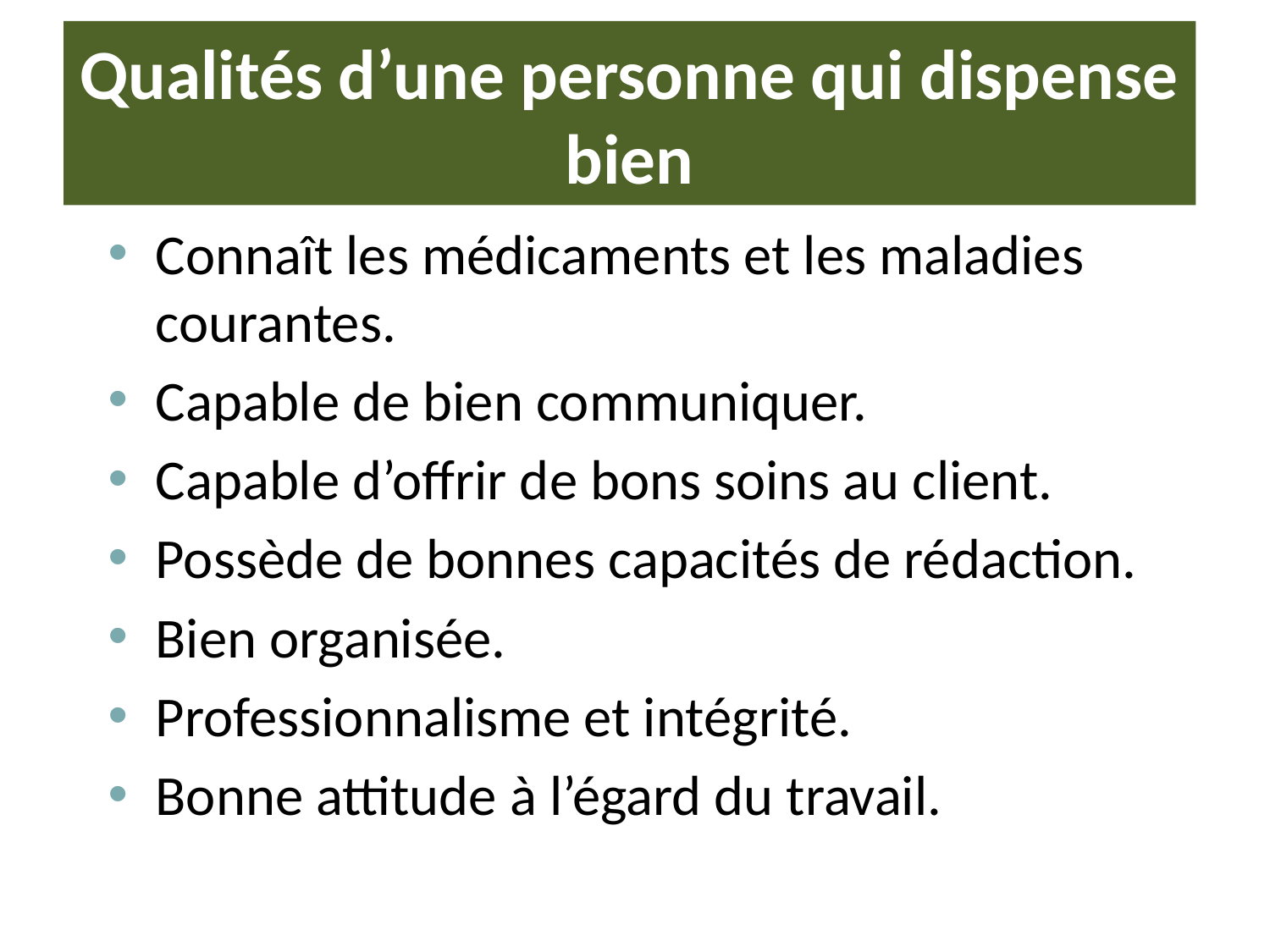

# Qualités d’une personne qui dispense bien
Connaît les médicaments et les maladies courantes.
Capable de bien communiquer.
Capable d’offrir de bons soins au client.
Possède de bonnes capacités de rédaction.
Bien organisée.
Professionnalisme et intégrité.
Bonne attitude à l’égard du travail.